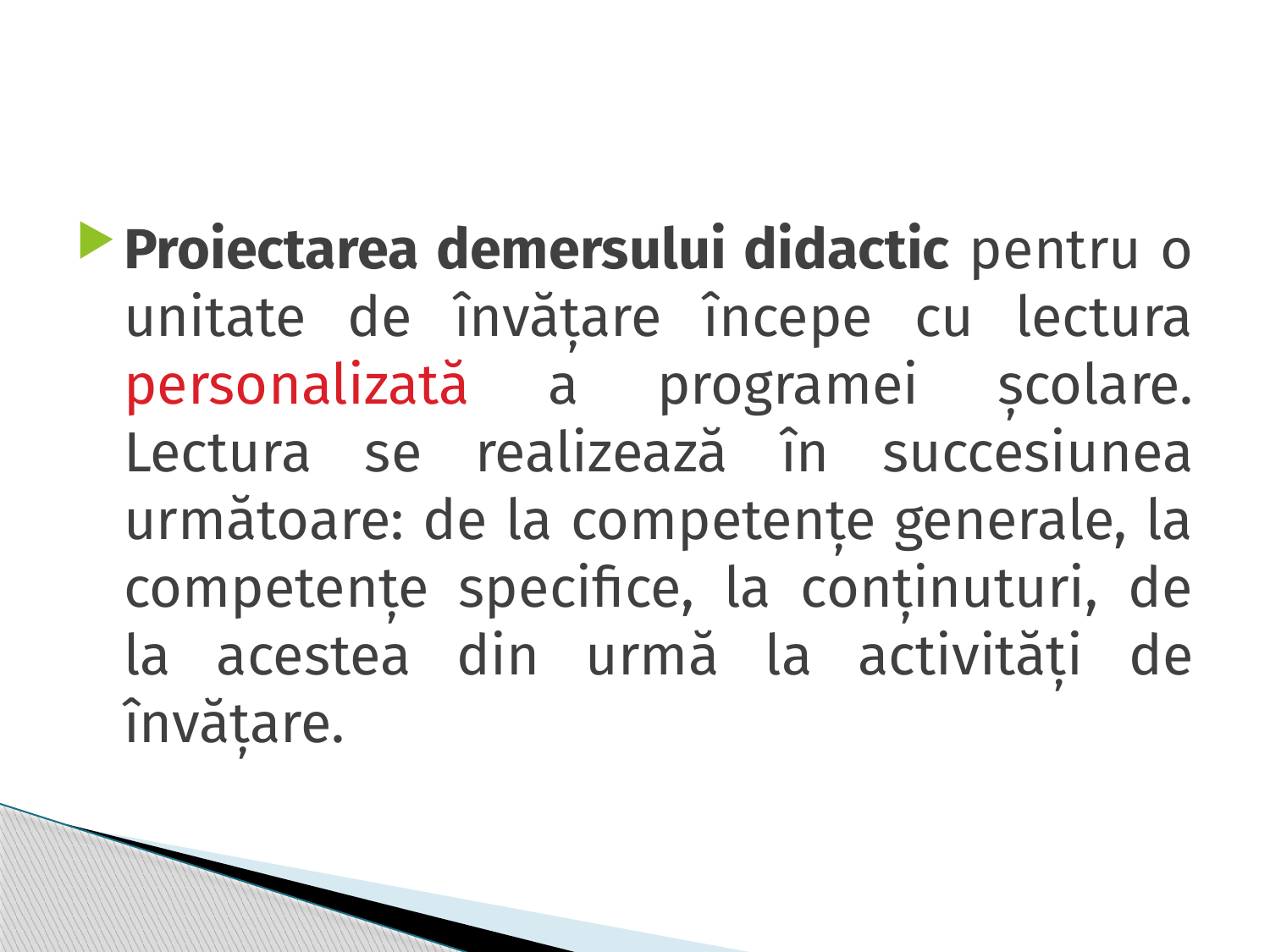

#
Proiectarea demersului didactic pentru o unitate de învățare începe cu lectura personalizată a programei școlare. Lectura se realizează în succesiunea următoare: de la competențe generale, la competențe specifice, la conținuturi, de la acestea din urmă la activități de învățare.